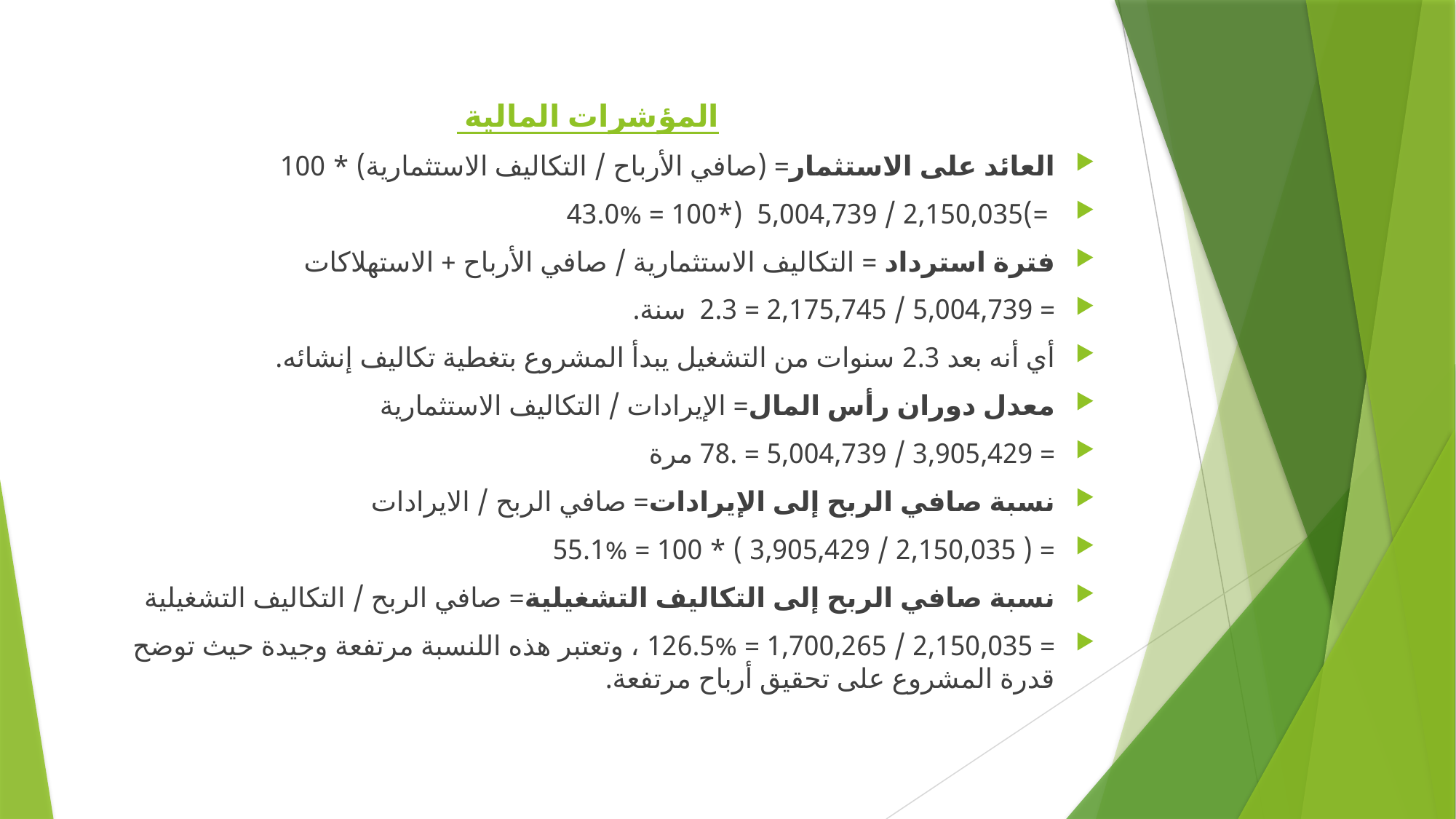

المؤشرات المالية
العائد على الاستثمار= (صافي الأرباح / التكاليف الاستثمارية) * 100
 =)2,150,035 / 5,004,739  (*100 = 43.0%
فترة استرداد = التكاليف الاستثمارية / صافي الأرباح + الاستهلاكات
= 5,004,739 / 2,175,745 = 2.3  سنة.
أي أنه بعد 2.3 سنوات من التشغيل يبدأ المشروع بتغطية تكاليف إنشائه.
معدل دوران رأس المال= الإيرادات / التكاليف الاستثمارية
= 3,905,429 / 5,004,739 = .78 مرة
نسبة صافي الربح إلى الإيرادات= صافي الربح / الايرادات
= ( 2,150,035 / 3,905,429 ) * 100 = 55.1%
نسبة صافي الربح إلى التكاليف التشغيلية= صافي الربح / التكاليف التشغيلية
= 2,150,035 / 1,700,265 = 126.5% ، وتعتبر هذه اللنسبة مرتفعة وجيدة حيث توضح قدرة المشروع على تحقيق أرباح مرتفعة.